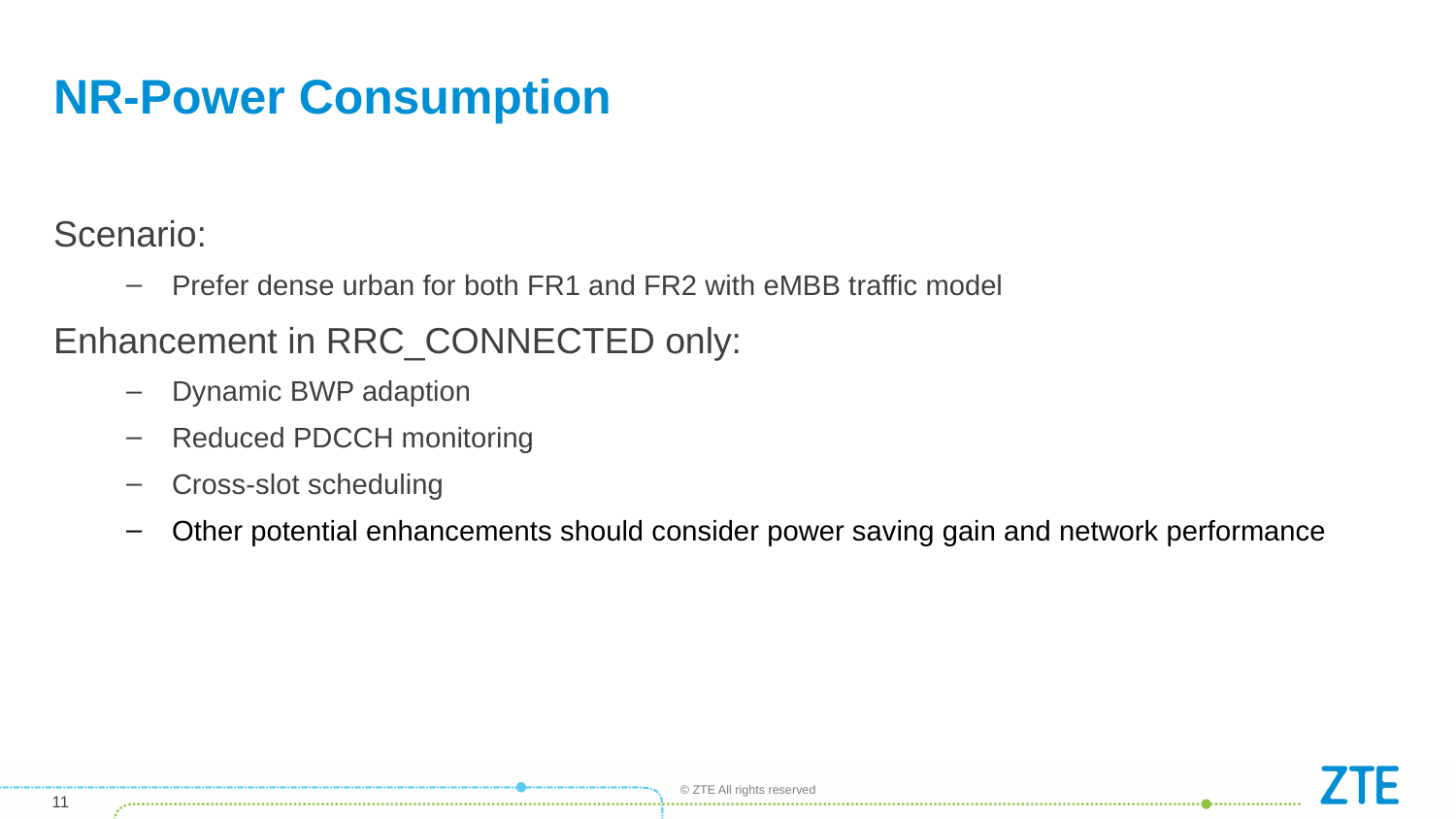

# NR-Power Consumption
Scenario:
Prefer dense urban for both FR1 and FR2 with eMBB traffic model
Enhancement in RRC_CONNECTED only:
Dynamic BWP adaption
Reduced PDCCH monitoring
Cross-slot scheduling
Other potential enhancements should consider power saving gain and network performance